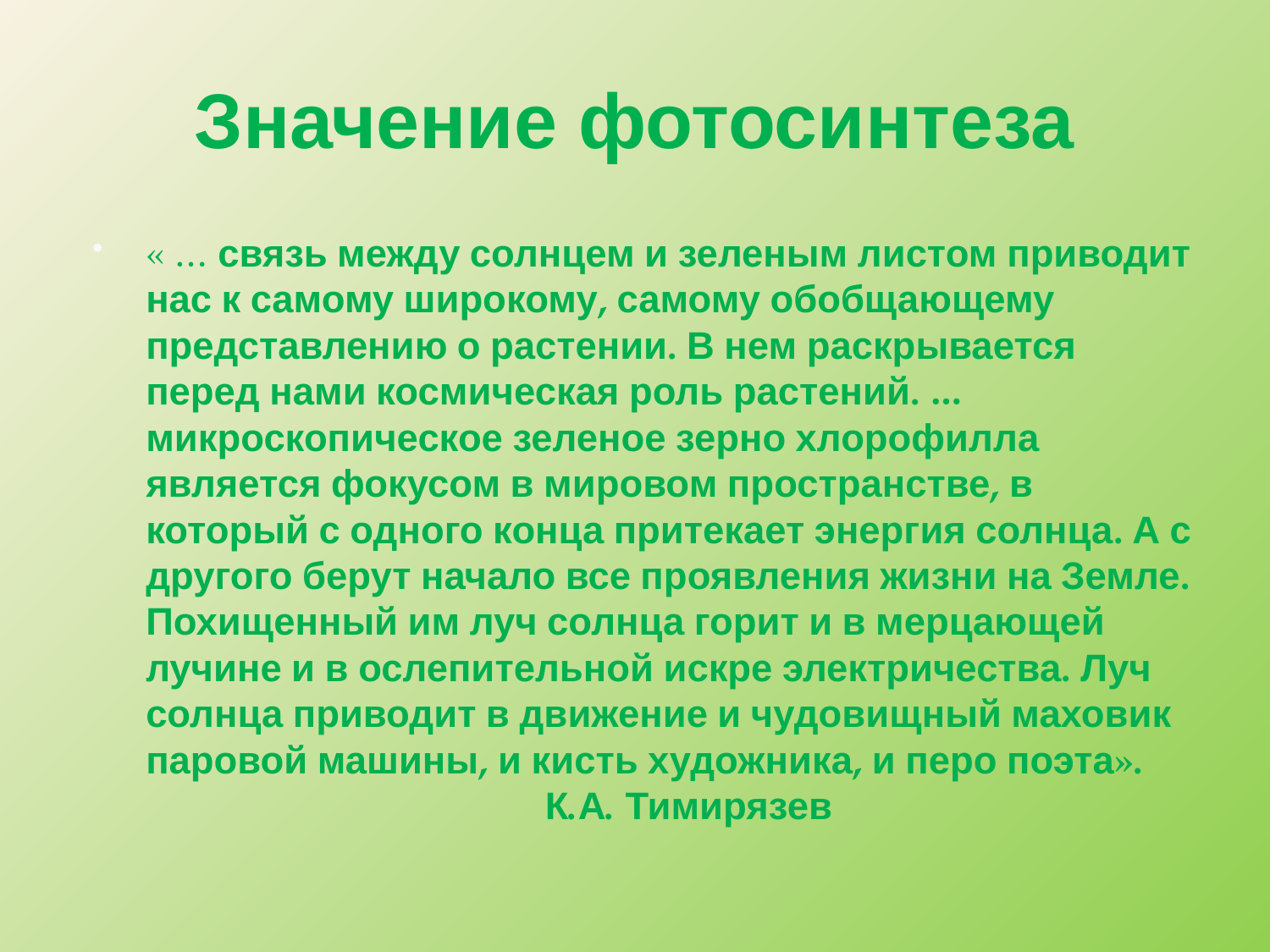

# Значение фотосинтеза
« … связь между солнцем и зеленым листом приводит нас к самому широкому, самому обобщающему представлению о растении. В нем раскрывается перед нами космическая роль растений. …микроскопическое зеленое зерно хлорофилла является фокусом в мировом пространстве, в который с одного конца притекает энергия солнца. А с другого берут начало все проявления жизни на Земле. Похищенный им луч солнца горит и в мерцающей лучине и в ослепительной искре электричества. Луч солнца приводит в движение и чудовищный маховик паровой машины, и кисть художника, и перо поэта».                                               К.А. Тимирязев